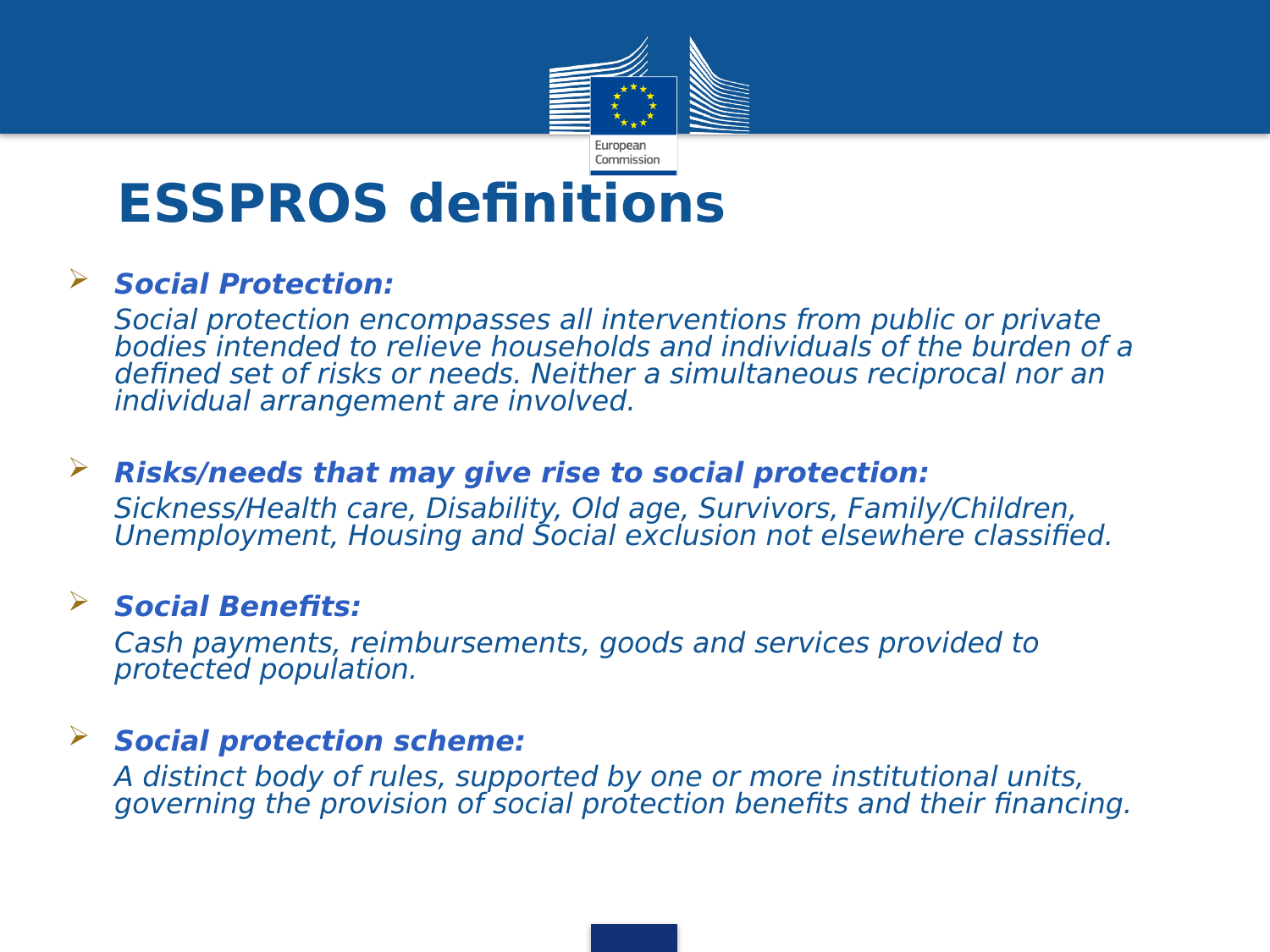

# ESSPROS definitions
Social Protection:
	Social protection encompasses all interventions from public or private bodies intended to relieve households and individuals of the burden of a defined set of risks or needs. Neither a simultaneous reciprocal nor an individual arrangement are involved.

Risks/needs that may give rise to social protection:
	Sickness/Health care, Disability, Old age, Survivors, Family/Children, Unemployment, Housing and Social exclusion not elsewhere classified.

Social Benefits:
	Cash payments, reimbursements, goods and services provided to protected population.

Social protection scheme:
	A distinct body of rules, supported by one or more institutional units, governing the provision of social protection benefits and their financing.